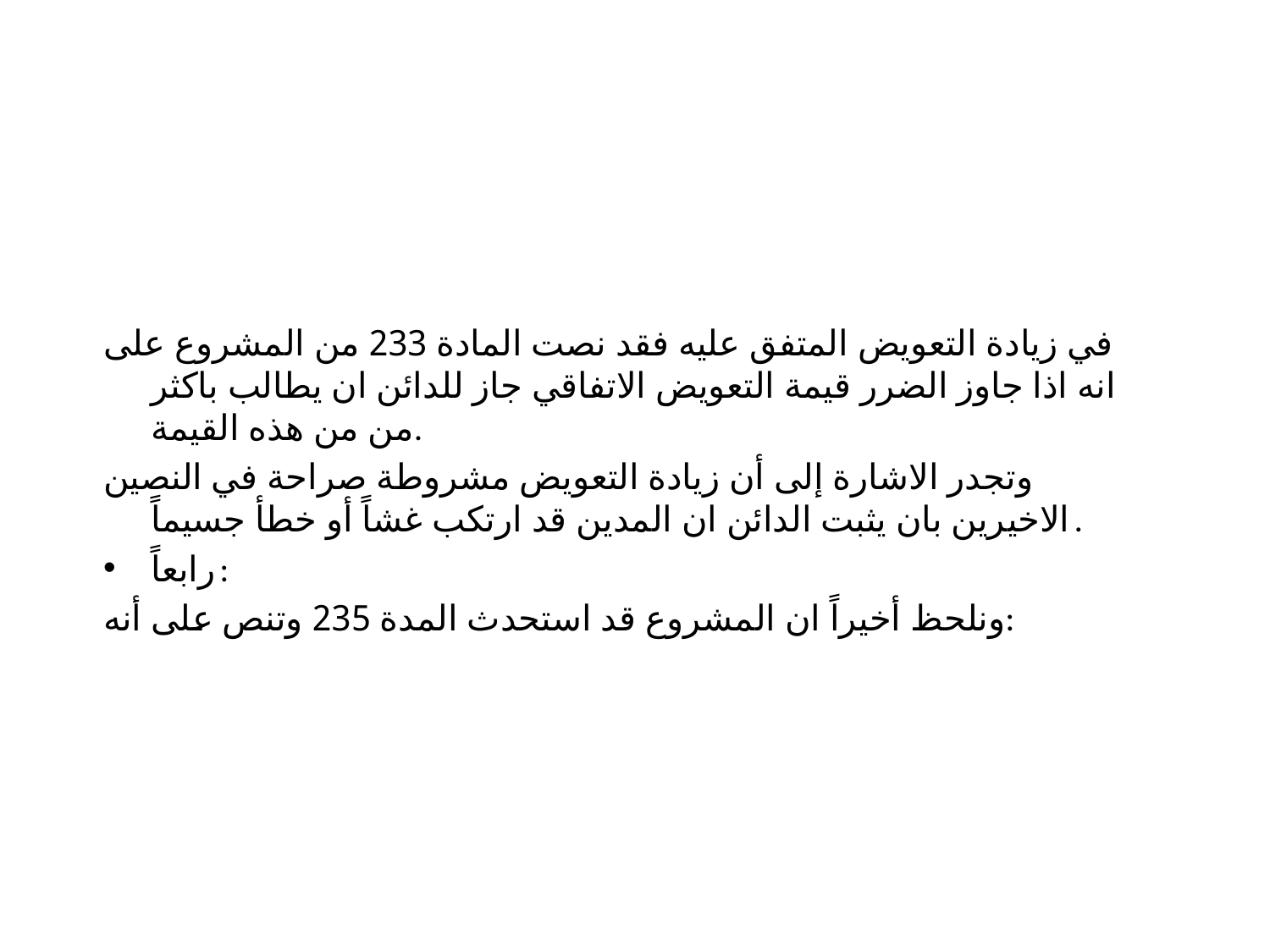

في زيادة التعويض المتفق عليه فقد نصت المادة 233 من المشروع على انه اذا جاوز الضرر قيمة التعويض الاتفاقي جاز للدائن ان يطالب باكثر من من هذه القيمة.
وتجدر الاشارة إلى أن زيادة التعويض مشروطة صراحة في النصين الاخيرين بان يثبت الدائن ان المدين قد ارتكب غشاً أو خطأ جسيماً.
رابعاً:
ونلحظ أخيراً ان المشروع قد استحدث المدة 235 وتنص على أنه: